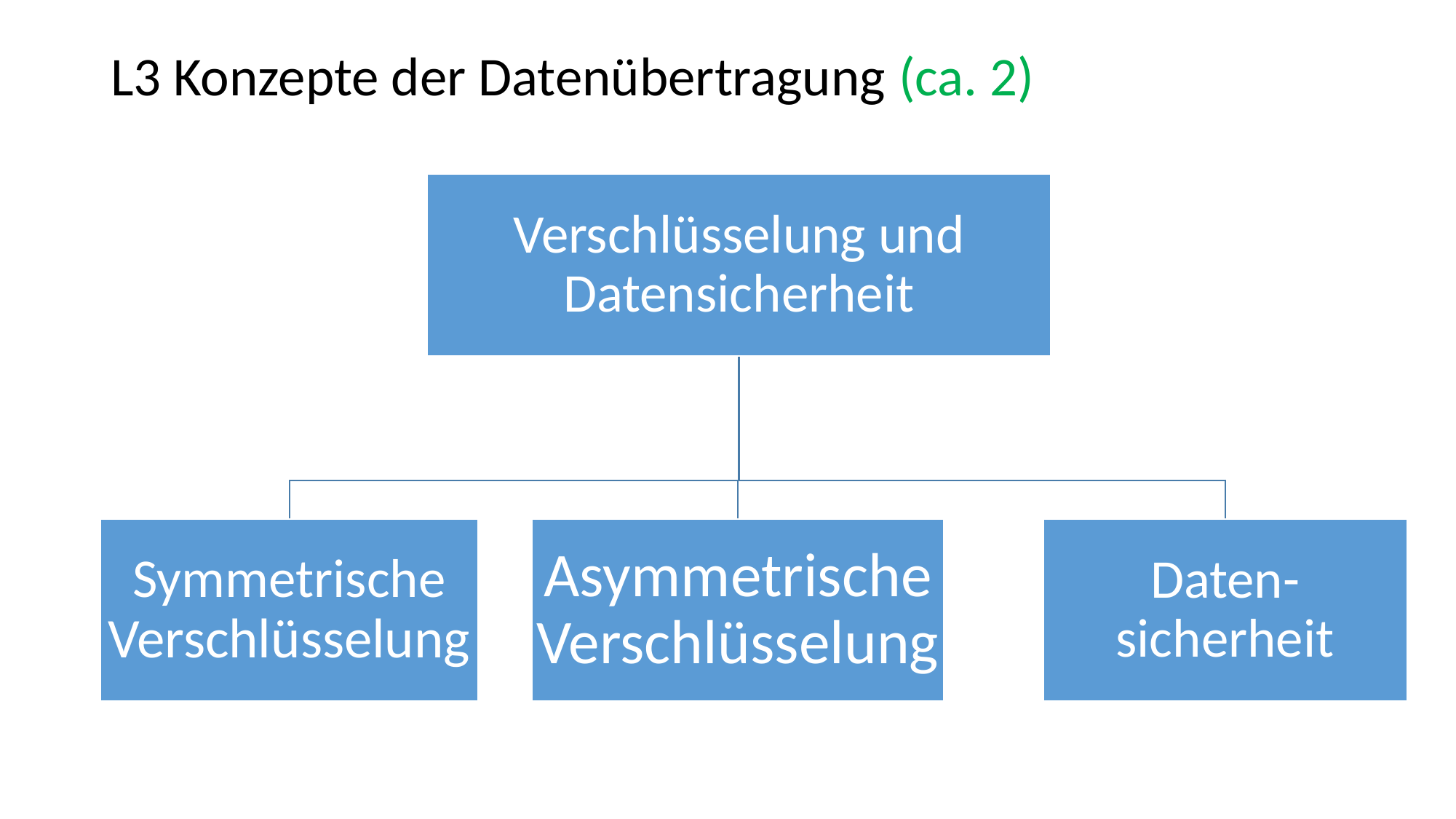

L3 Konzepte der Datenübertragung (ca. 2)
Verschlüsselung und Datensicherheit
Symmetrische
Verschlüsselung
Asymmetrische
Verschlüsselung
Daten-
sicherheit